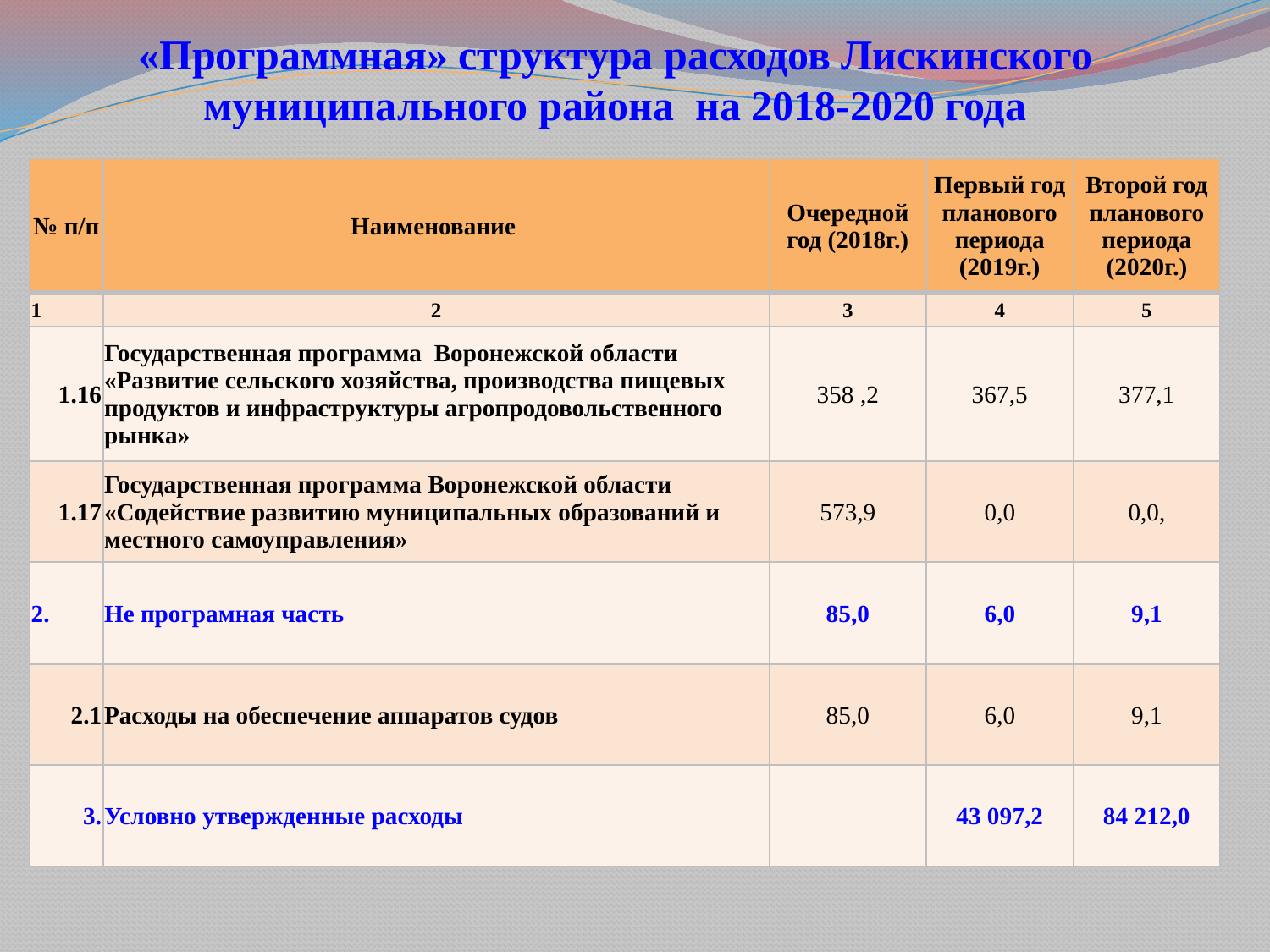

# «Программная» структура расходов Лискинского муниципального района  на 2018-2020 года
| № п/п | Наименование | Очередной год (2018г.) | Первый год планового периода (2019г.) | Второй год планового периода (2020г.) |
| --- | --- | --- | --- | --- |
| 1 | 2 | 3 | 4 | 5 |
| 1.16 | Государственная программа Воронежской области «Развитие сельского хозяйства, производства пищевых продуктов и инфраструктуры агропродовольственного рынка» | 358 ,2 | 367,5 | 377,1 |
| 1.17 | Государственная программа Воронежской области «Содействие развитию муниципальных образований и местного самоуправления» | 573,9 | 0,0 | 0,0, |
| 2. | Не програмная часть | 85,0 | 6,0 | 9,1 |
| 2.1 | Расходы на обеспечение аппаратов судов | 85,0 | 6,0 | 9,1 |
| 3. | Условно утвержденные расходы |  | 43 097,2 | 84 212,0 |